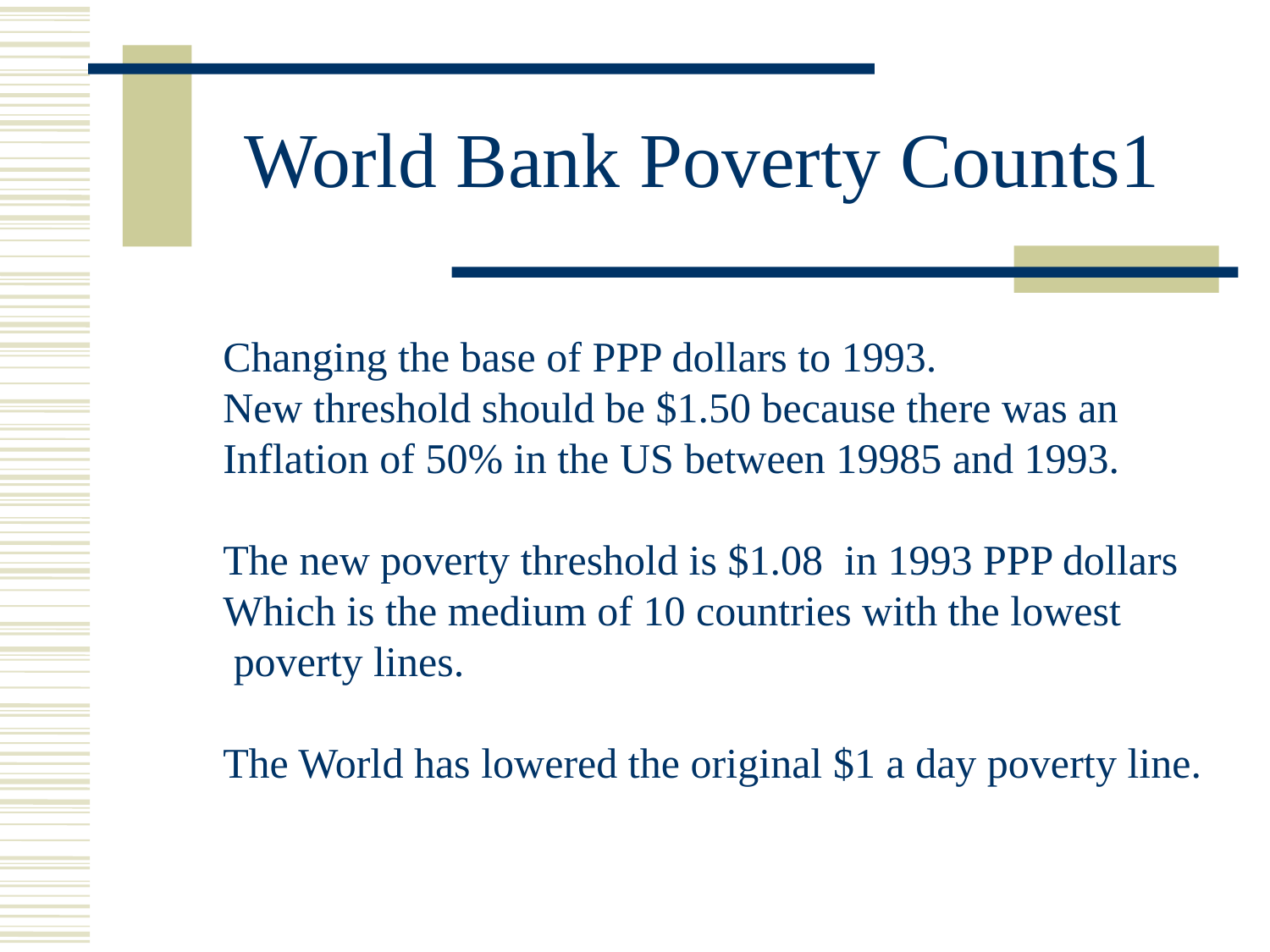

# World Bank Poverty Counts1
Changing the base of PPP dollars to 1993.
New threshold should be $1.50 because there was an
Inflation of 50% in the US between 19985 and 1993.

The new poverty threshold is $1.08  in 1993 PPP dollars
Which is the medium of 10 countries with the lowest
 poverty lines.

The World has lowered the original $1 a day poverty line.